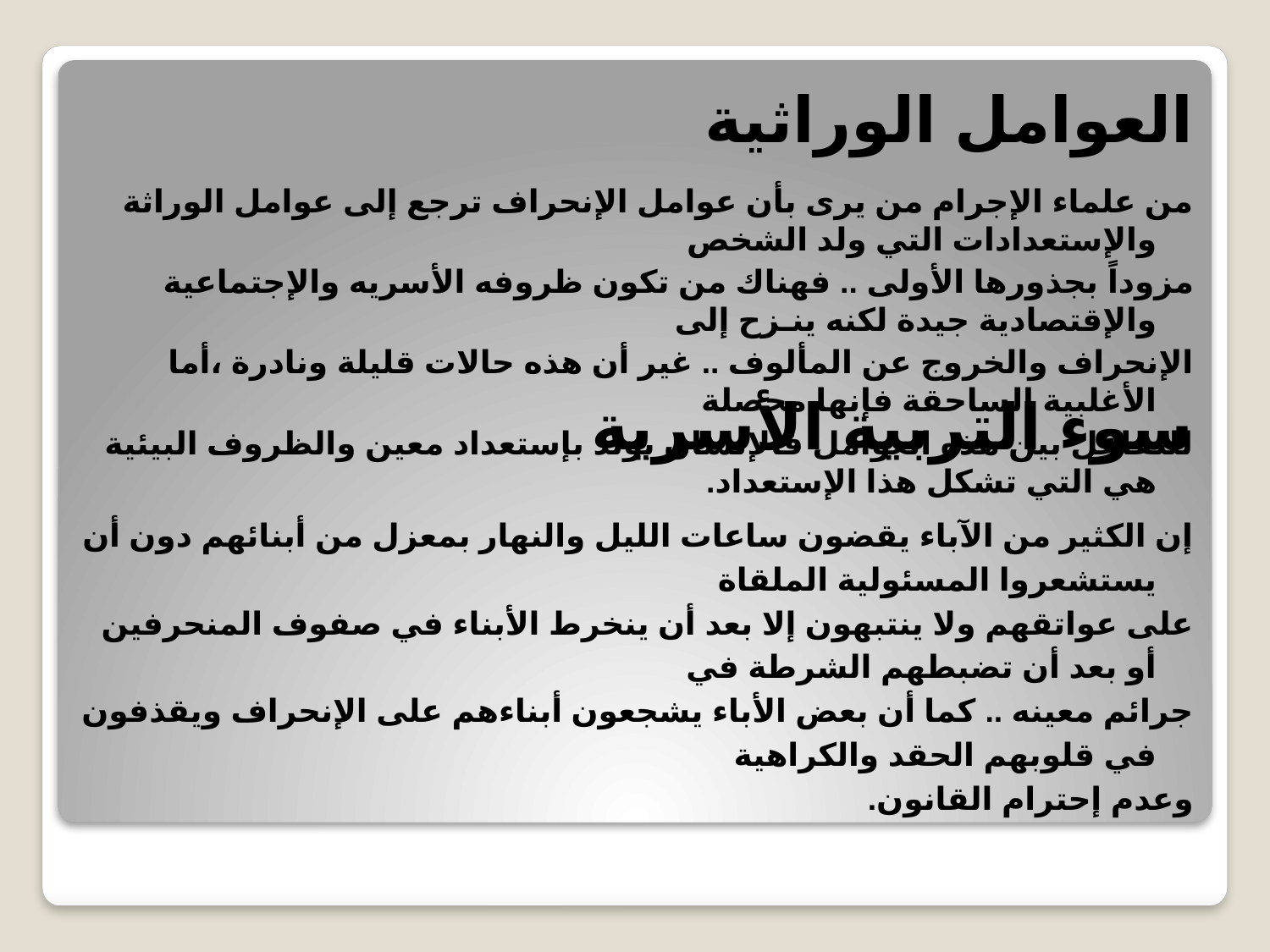

# العوامل الوراثية
من علماء الإجرام من يرى بأن عوامل الإنحراف ترجع إلى عوامل الوراثة والإستعدادات التي ولد الشخص
مزوداً بجذورها الأولى .. فهناك من تكون ظروفه الأسريه والإجتماعية والإقتصادية جيدة لكنه ينـزح إلى
الإنحراف والخروج عن المألوف .. غير أن هذه حالات قليلة ونادرة ،أما الأغلبية الساحقة فإنها محصلة
للتفاعل بين هذه العوامل فالإنسان يولد بإستعداد معين والظروف البيئية هي التي تشكل هذا الإستعداد.
سوء التربية الأسرية
إن الكثير من الآباء يقضون ساعات الليل والنهار بمعزل من أبنائهم دون أن يستشعروا المسئولية الملقاة
على عواتقهم ولا ينتبهون إلا بعد أن ينخرط الأبناء في صفوف المنحرفين أو بعد أن تضبطهم الشرطة في
جرائم معينه .. كما أن بعض الأباء يشجعون أبناءهم على الإنحراف ويقذفون في قلوبهم الحقد والكراهية
وعدم إحترام القانون.